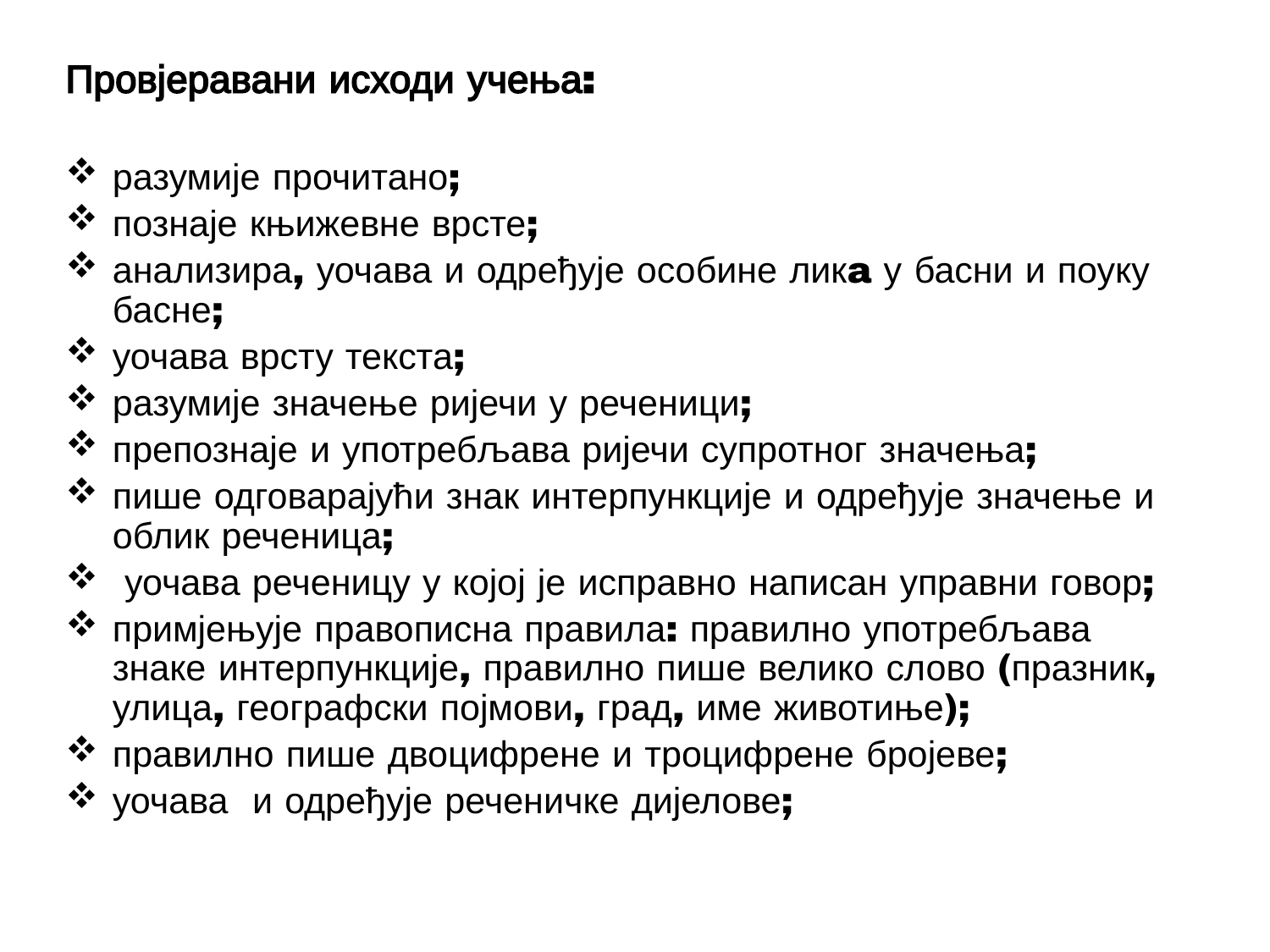

Провјеравани исходи учења:

разумије прочитано;
познаје књижевне врсте;
анализира, уочава и одређује особине ликa у басни и поуку басне;
уочава врсту текста;
разумије значење ријечи у реченици;
препознаје и употребљава ријечи супротног значења;
пише одговарајући знак интерпункције и одређује значење и облик реченица;
 уочава реченицу у којој је исправно написан управни говор;
примјењује правописна правила: правилно употребљава знаке интерпункције, правилно пише велико слово (празник, улица, географски појмови, град, име животиње);
правилно пише двоцифрене и троцифрене бројеве;
уочава  и одређује реченичке дијелове;